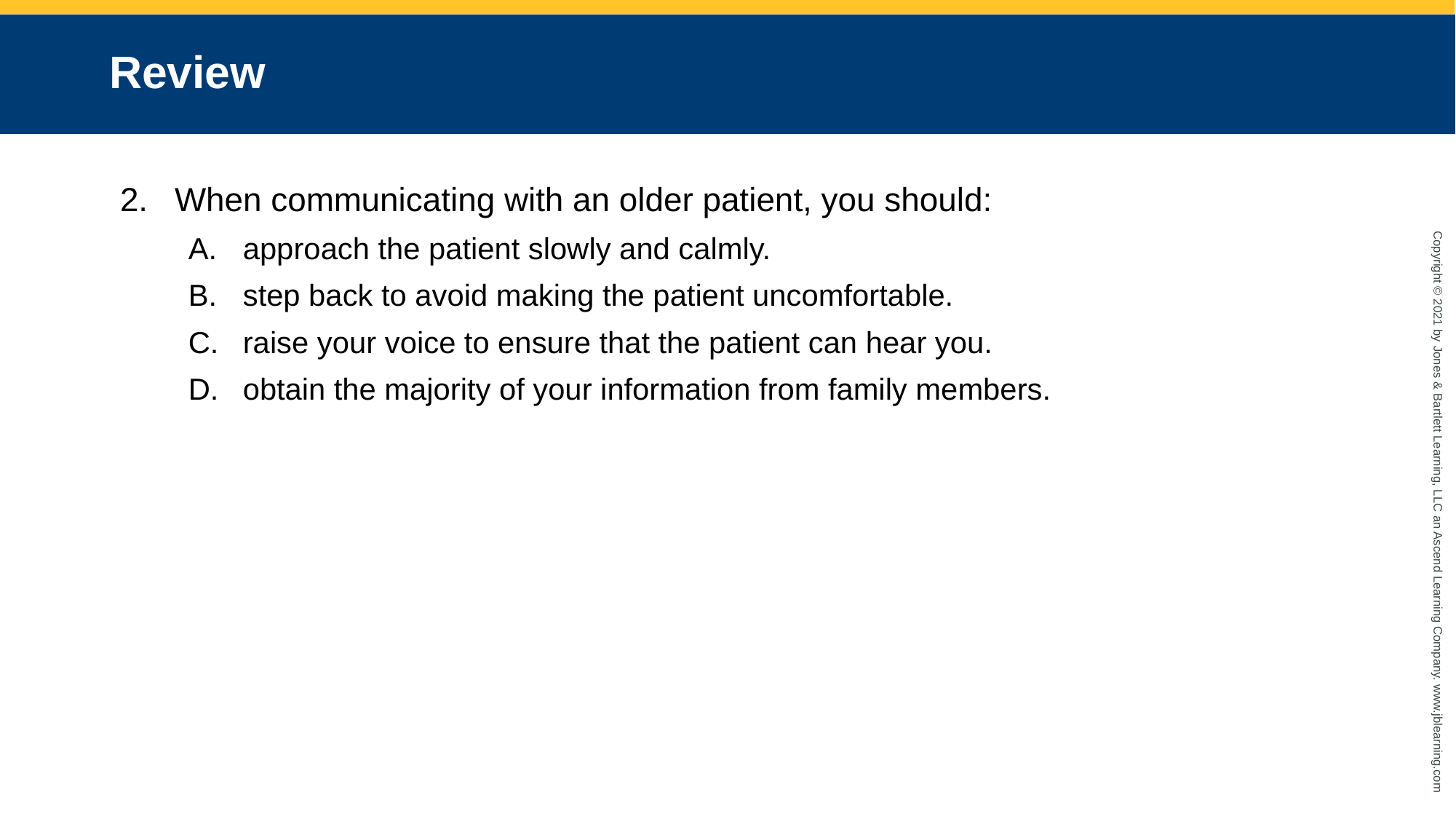

# Review
When communicating with an older patient, you should:
approach the patient slowly and calmly.
step back to avoid making the patient uncomfortable.
raise your voice to ensure that the patient can hear you.
obtain the majority of your information from family members.